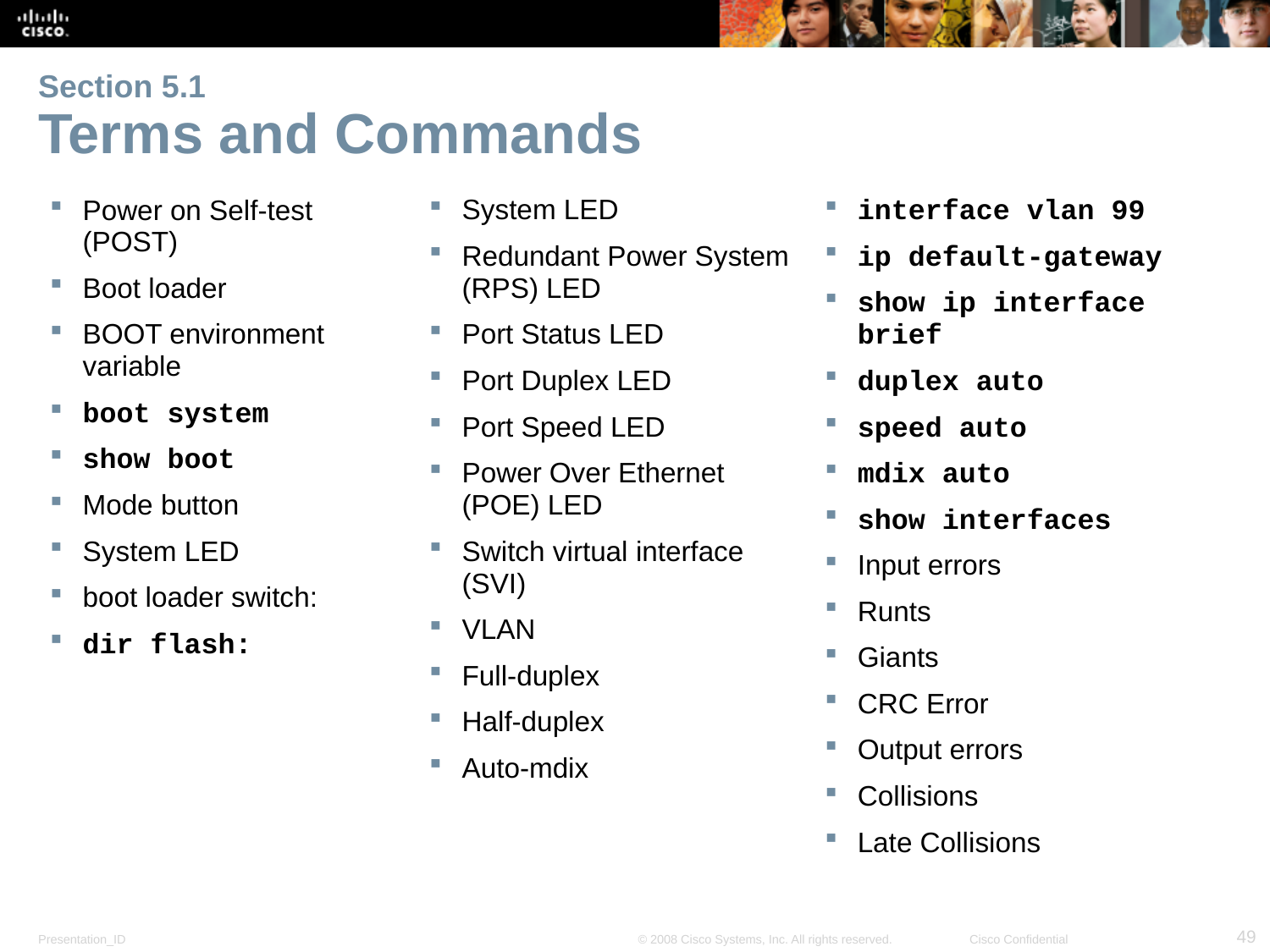

# Section 5.1 Terms and Commands
Power on Self-test (POST)
Boot loader
BOOT environment variable
boot system
show boot
Mode button
System LED
boot loader switch:
dir flash:
System LED
Redundant Power System (RPS) LED
Port Status LED
Port Duplex LED
Port Speed LED
Power Over Ethernet (POE) LED
Switch virtual interface (SVI)
VLAN
Full-duplex
Half-duplex
Auto-mdix

interface vlan 99
ip default-gateway
show ip interface brief
duplex auto
speed auto
mdix auto
show interfaces
Input errors
Runts
Giants
CRC Error
Output errors
Collisions
Late Collisions